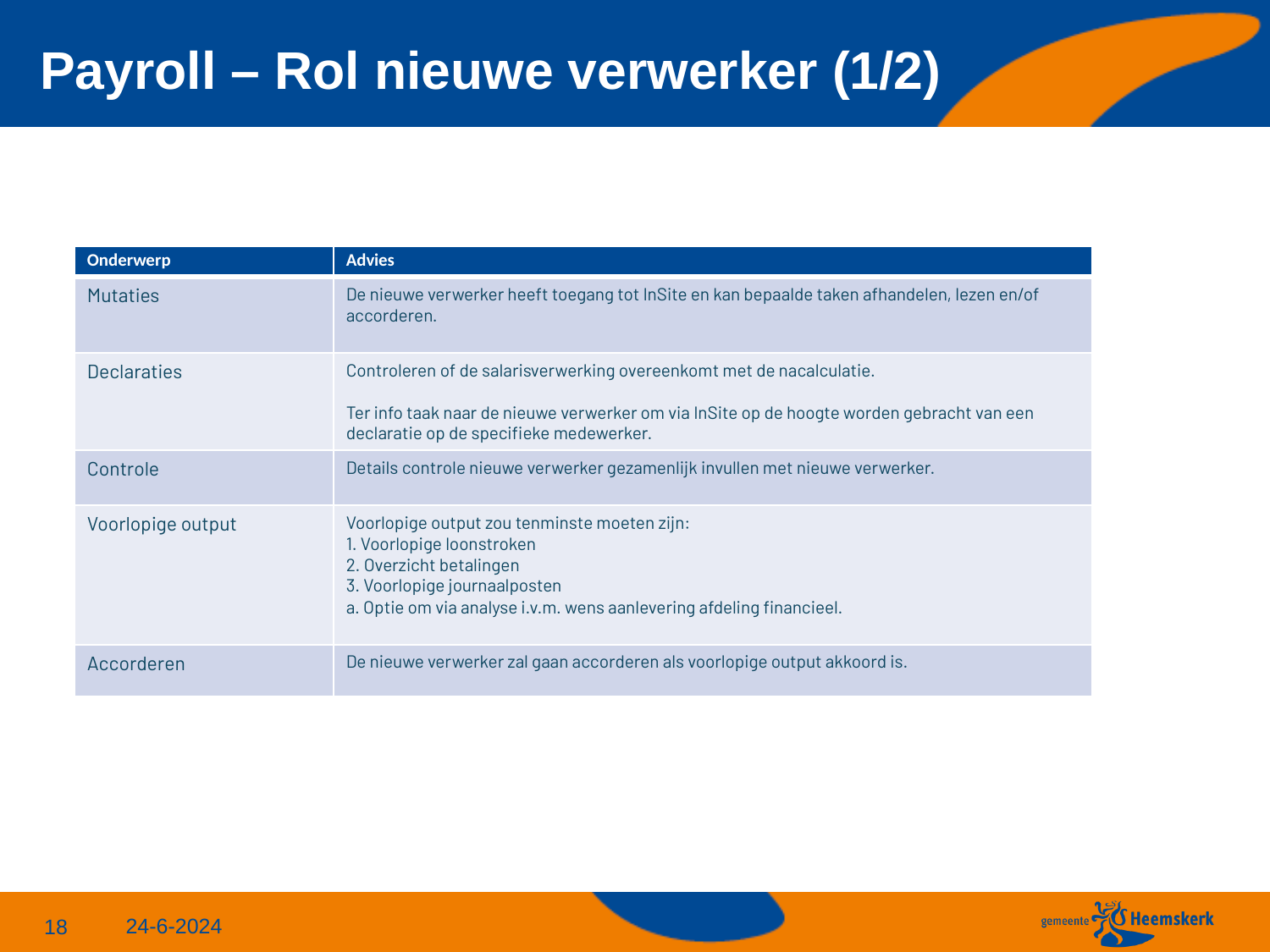

# Payroll – Rol nieuwe verwerker (1/2)
| Onderwerp | Advies |
| --- | --- |
| Mutaties | De nieuwe verwerker heeft toegang tot InSite en kan bepaalde taken afhandelen, lezen en/of accorderen. |
| Declaraties | Controleren of de salarisverwerking overeenkomt met de nacalculatie. Ter info taak naar de nieuwe verwerker om via InSite op de hoogte worden gebracht van een declaratie op de specifieke medewerker. |
| Controle | Details controle nieuwe verwerker gezamenlijk invullen met nieuwe verwerker. |
| Voorlopige output | Voorlopige output zou tenminste moeten zijn: 1. Voorlopige loonstroken 2. Overzicht betalingen 3. Voorlopige journaalposten a. Optie om via analyse i.v.m. wens aanlevering afdeling financieel. |
| Accorderen | De nieuwe verwerker zal gaan accorderen als voorlopige output akkoord is. |
24-6-2024
18